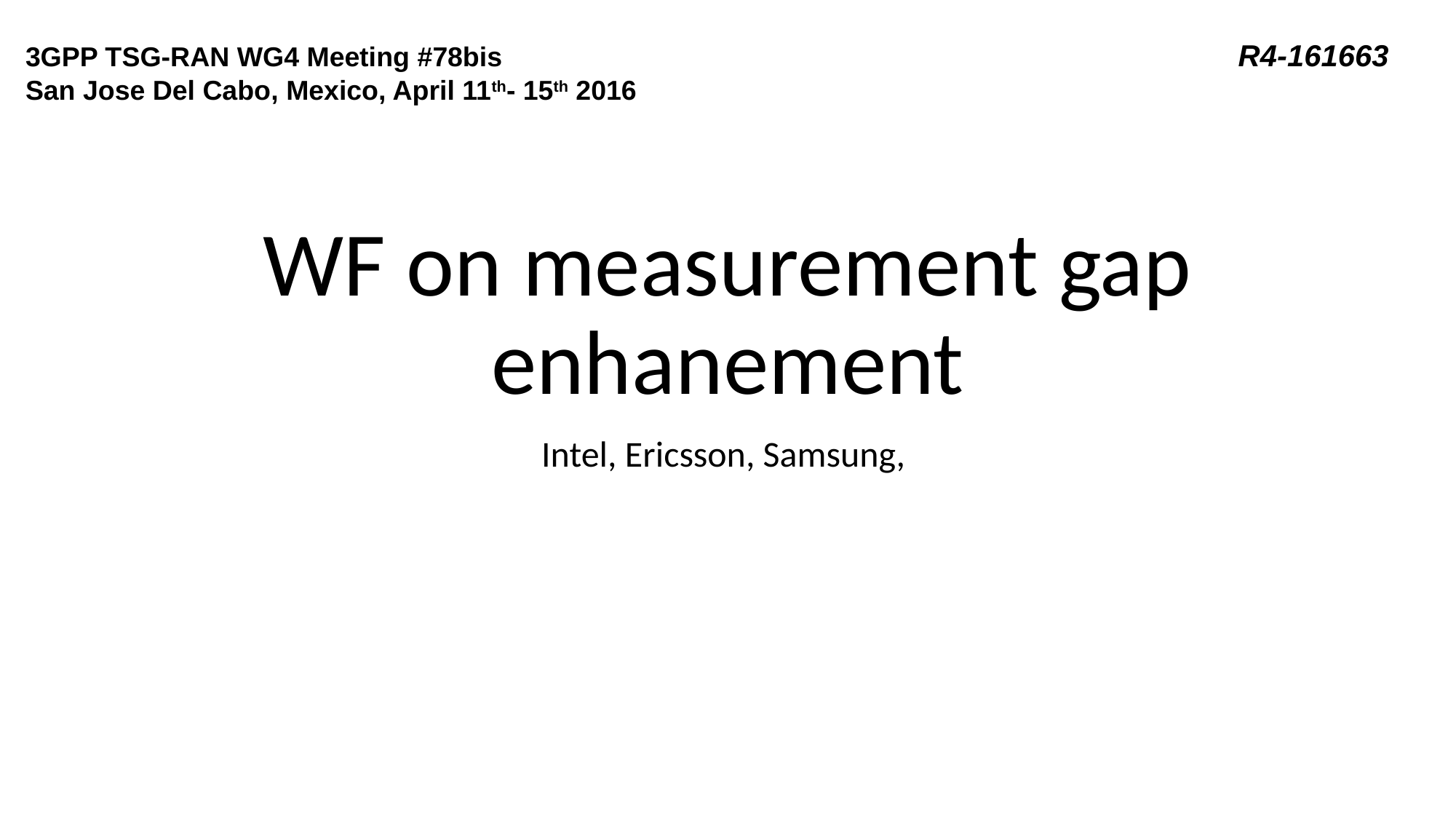

3GPP TSG-RAN WG4 Meeting #78bis 	                                                                                       R4-161663
San Jose Del Cabo, Mexico, April 11th- 15th 2016
# WF on measurement gap enhanement
Intel, Ericsson, Samsung,